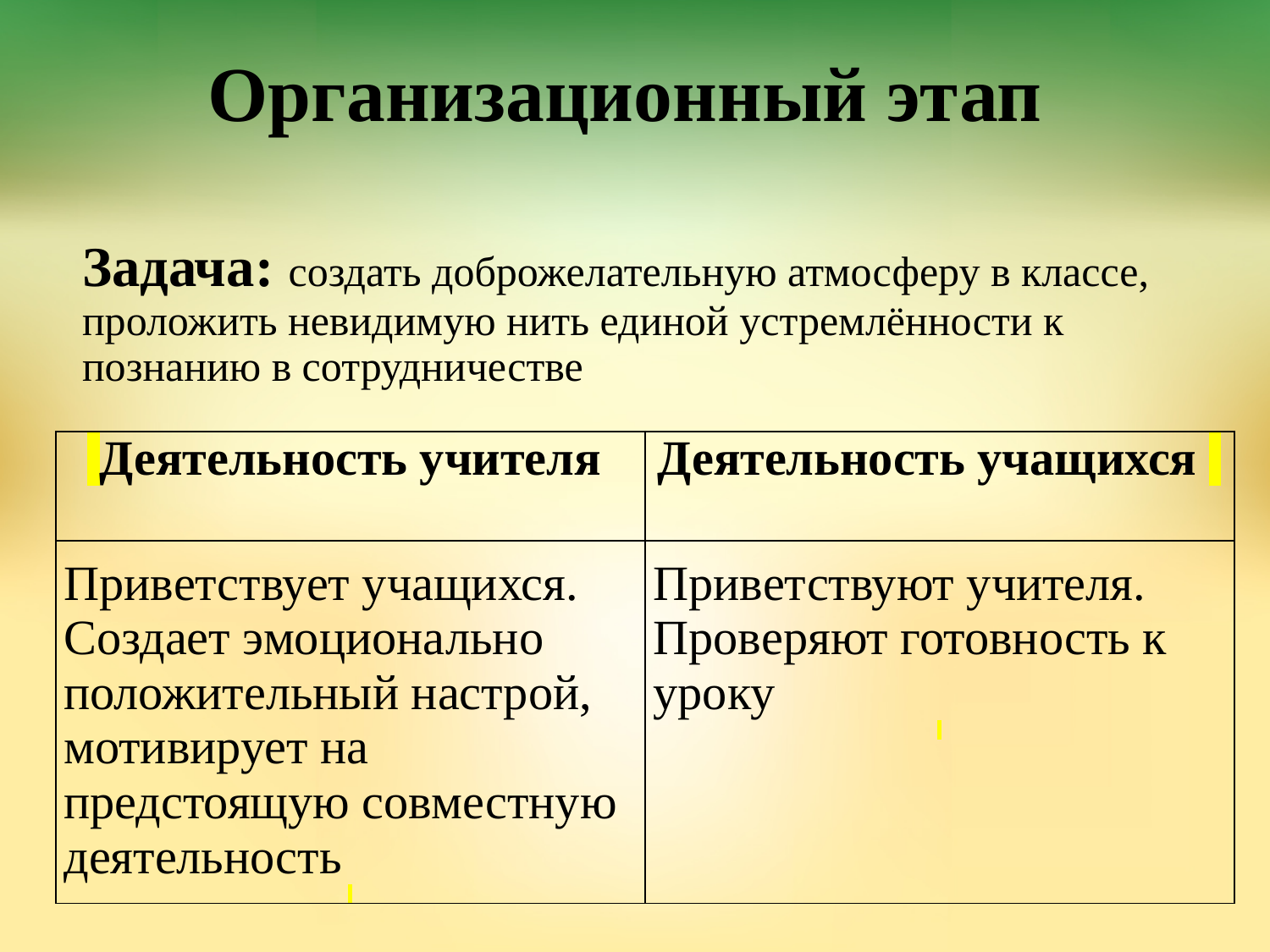

# Организационный этап
Задача: создать доброжелательную атмосферу в классе, проложить невидимую нить единой устремлённости к познанию в сотрудничестве

| Деятельность учителя | Деятельность учащихся |
| --- | --- |
| Приветствует учащихся. Создает эмоционально положительный настрой, мотивирует на предстоящую совместную деятельность | Приветствуют учителя. Проверяют готовность к уроку |